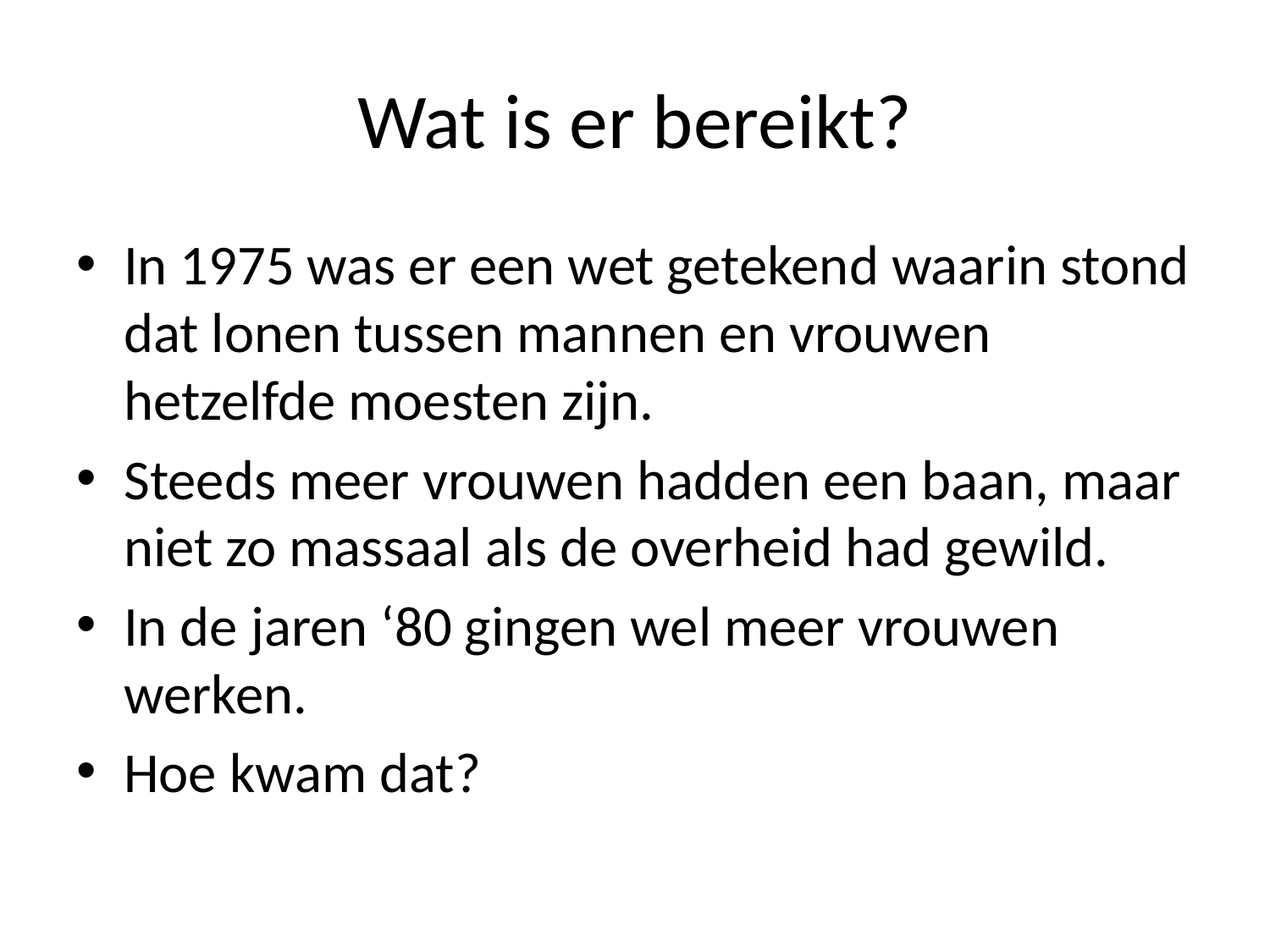

# Wat is er bereikt?
In 1975 was er een wet getekend waarin stond dat lonen tussen mannen en vrouwen hetzelfde moesten zijn.
Steeds meer vrouwen hadden een baan, maar niet zo massaal als de overheid had gewild.
In de jaren ‘80 gingen wel meer vrouwen werken.
Hoe kwam dat?